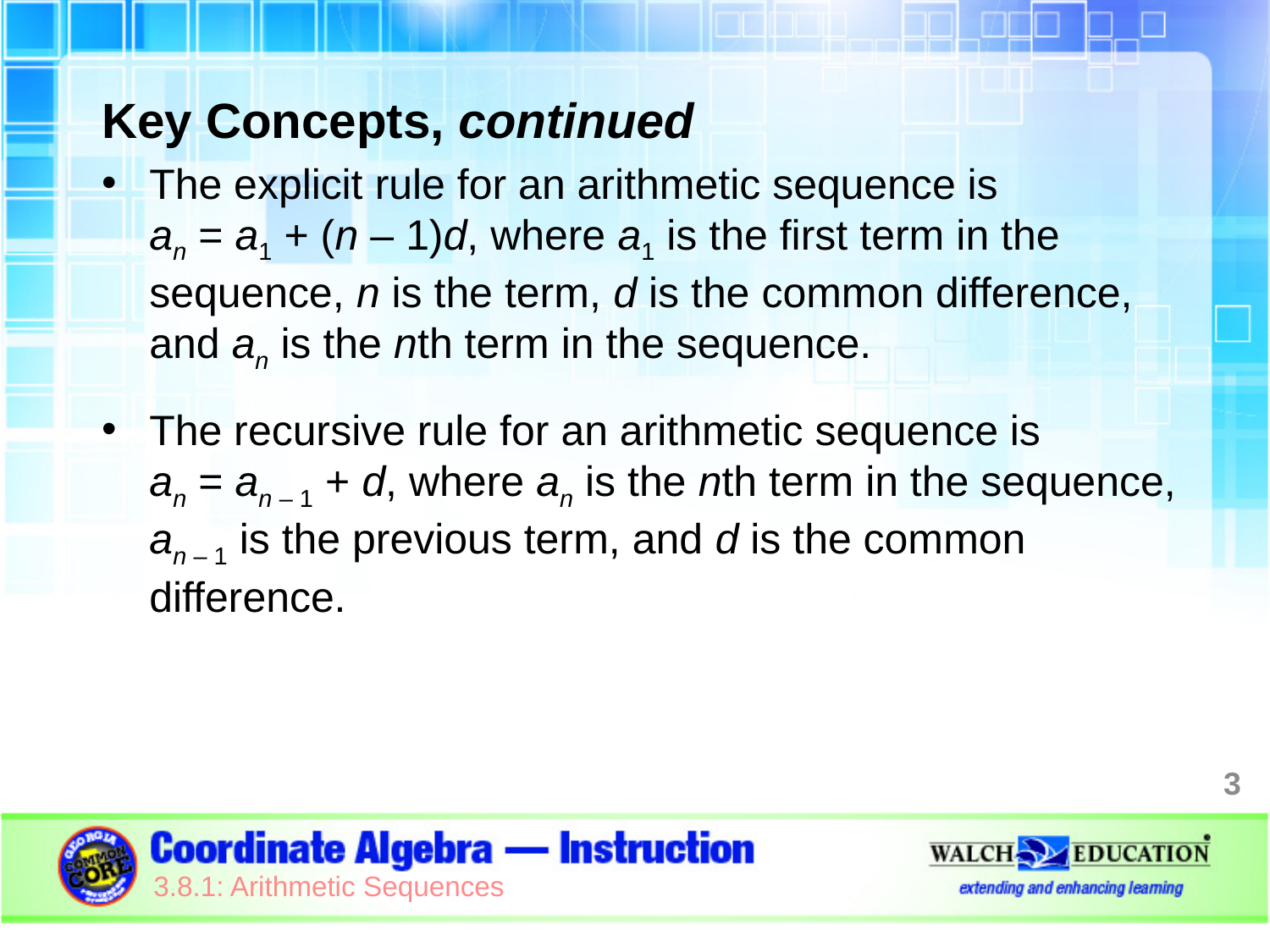

Key Concepts, continued
The explicit rule for an arithmetic sequence is
an = a1 + (n – 1)d, where a1 is the first term in the sequence, n is the term, d is the common difference, and an is the nth term in the sequence.
The recursive rule for an arithmetic sequence is
an = an – 1 + d, where an is the nth term in the sequence, an – 1 is the previous term, and d is the common difference.

3
3.8.1: Arithmetic Sequences